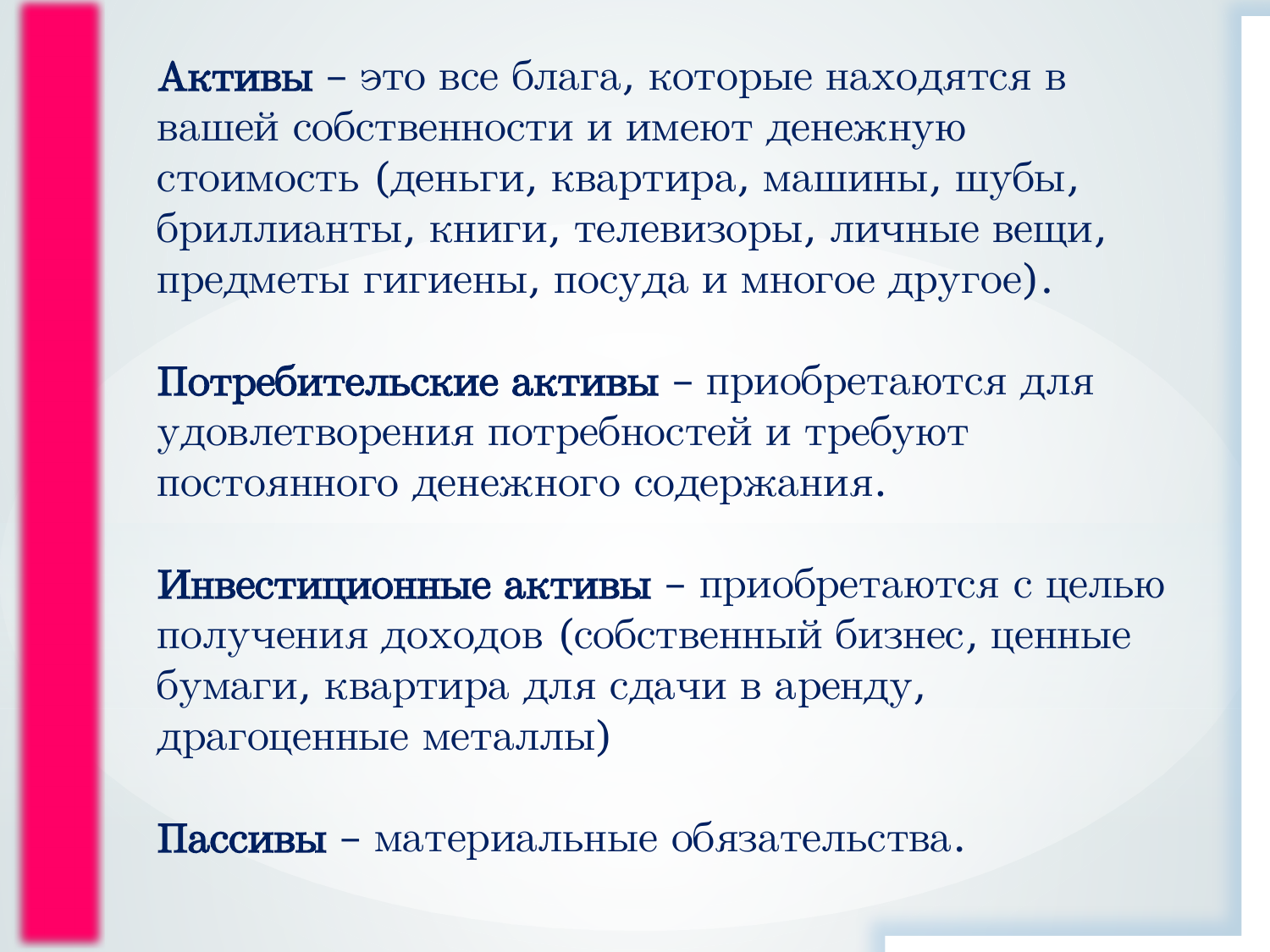

Активы – это все блага, которые находятся в вашей собственности и имеют денежную стоимость (деньги, квартира, машины, шубы, бриллианты, книги, телевизоры, личные вещи, предметы гигиены, посуда и многое другое).

Потребительские активы – приобретаются для удовлетворения потребностей и требуют постоянного денежного содержания.

Инвестиционные активы – приобретаются с целью получения доходов (собственный бизнес, ценные бумаги, квартира для сдачи в аренду, драгоценные металлы)

Пассивы – материальные обязательства.